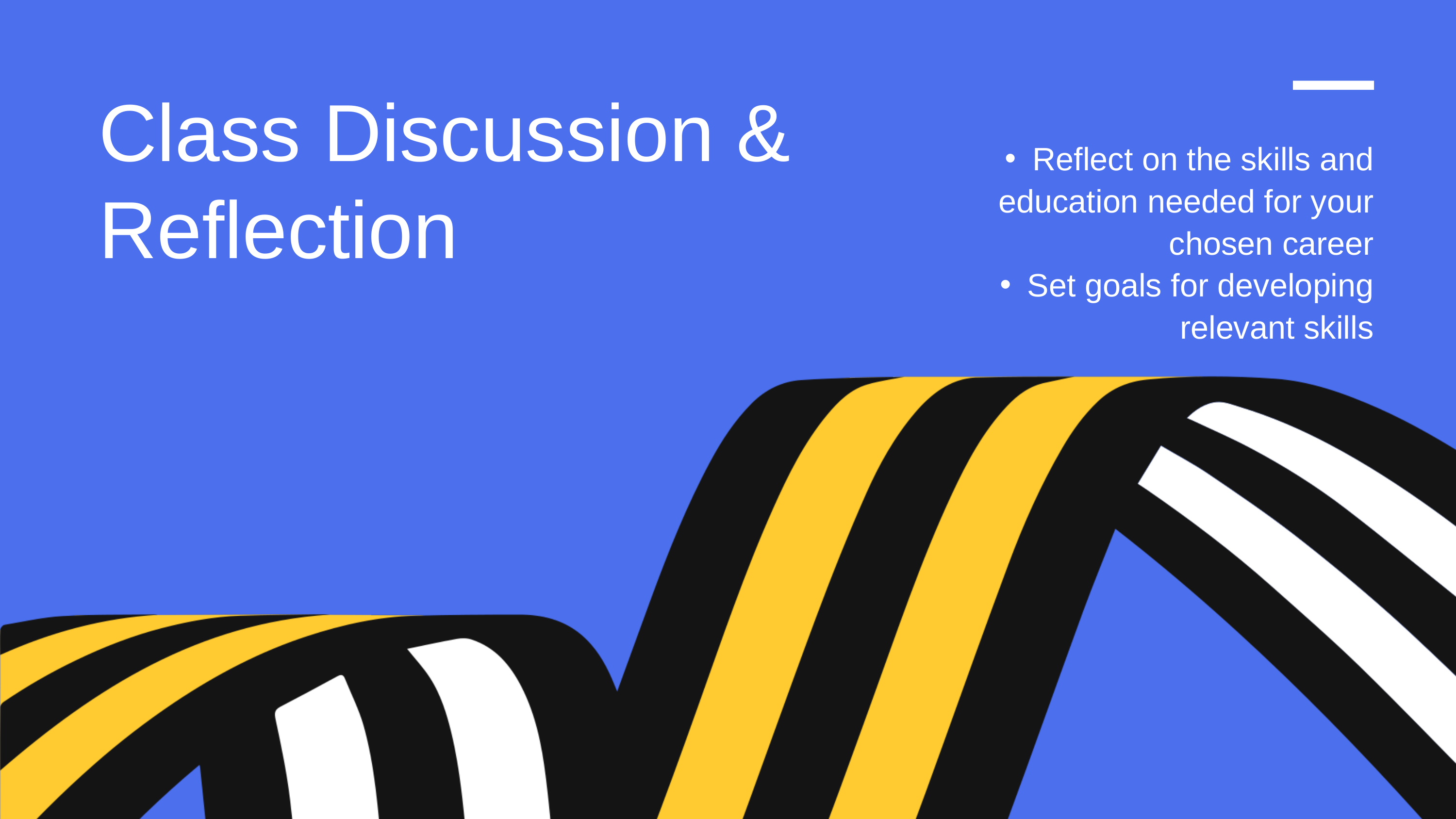

Class Discussion & Reflection

Reflect on the skills and education needed for your chosen career
Set goals for developing relevant skills